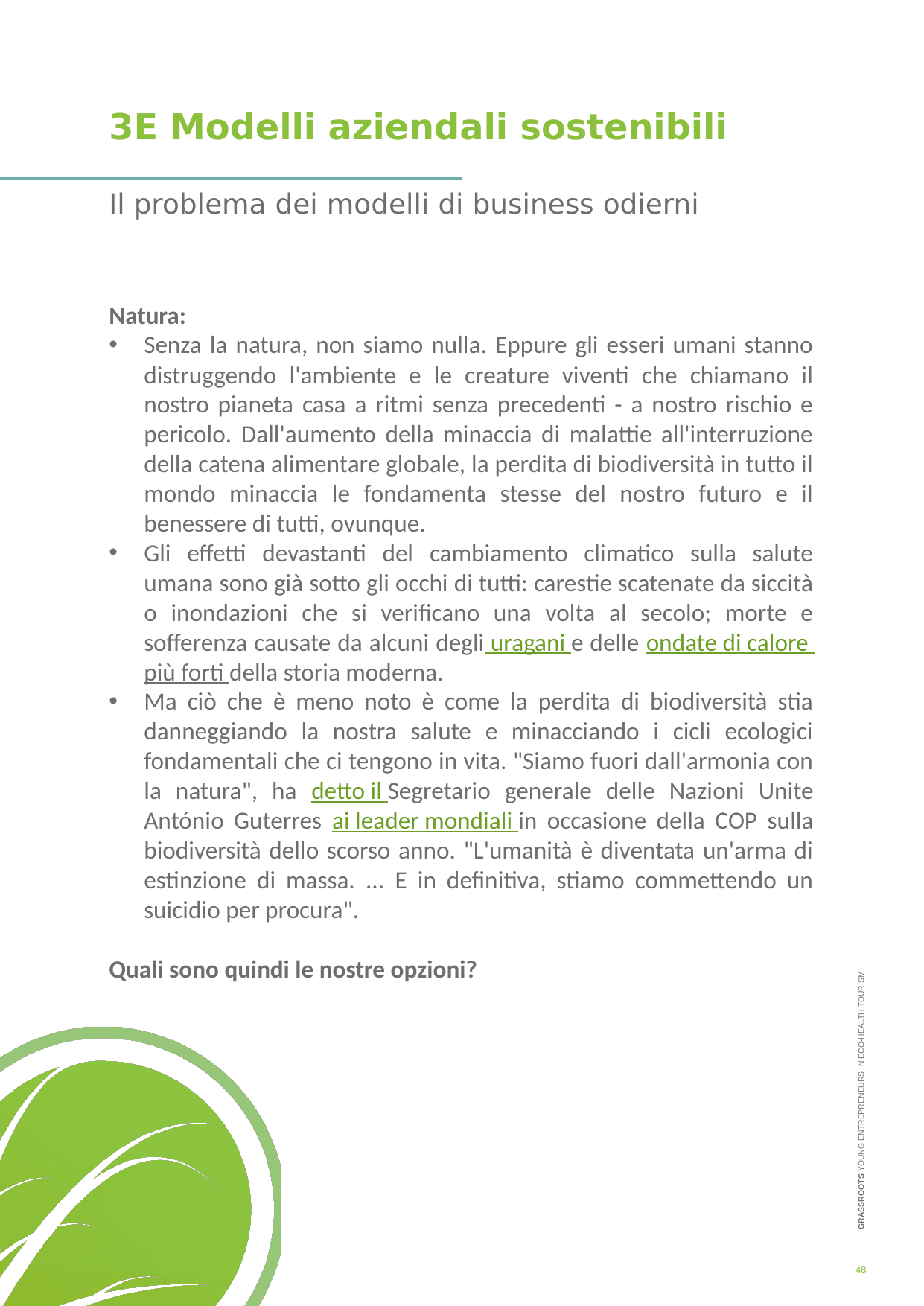

3E Modelli aziendali sostenibili
Il problema dei modelli di business odierni
Natura:
Senza la natura, non siamo nulla. Eppure gli esseri umani stanno distruggendo l'ambiente e le creature viventi che chiamano il nostro pianeta casa a ritmi senza precedenti - a nostro rischio e pericolo. Dall'aumento della minaccia di malattie all'interruzione della catena alimentare globale, la perdita di biodiversità in tutto il mondo minaccia le fondamenta stesse del nostro futuro e il benessere di tutti, ovunque.
Gli effetti devastanti del cambiamento climatico sulla salute umana sono già sotto gli occhi di tutti: carestie scatenate da siccità o inondazioni che si verificano una volta al secolo; morte e sofferenza causate da alcuni degli uragani e delle ondate di calore più forti della storia moderna.
Ma ciò che è meno noto è come la perdita di biodiversità stia danneggiando la nostra salute e minacciando i cicli ecologici fondamentali che ci tengono in vita. "Siamo fuori dall'armonia con la natura", ha detto il Segretario generale delle Nazioni Unite António Guterres ai leader mondiali in occasione della COP sulla biodiversità dello scorso anno. "L'umanità è diventata un'arma di estinzione di massa. ... E in definitiva, stiamo commettendo un suicidio per procura".

Quali sono quindi le nostre opzioni?

48